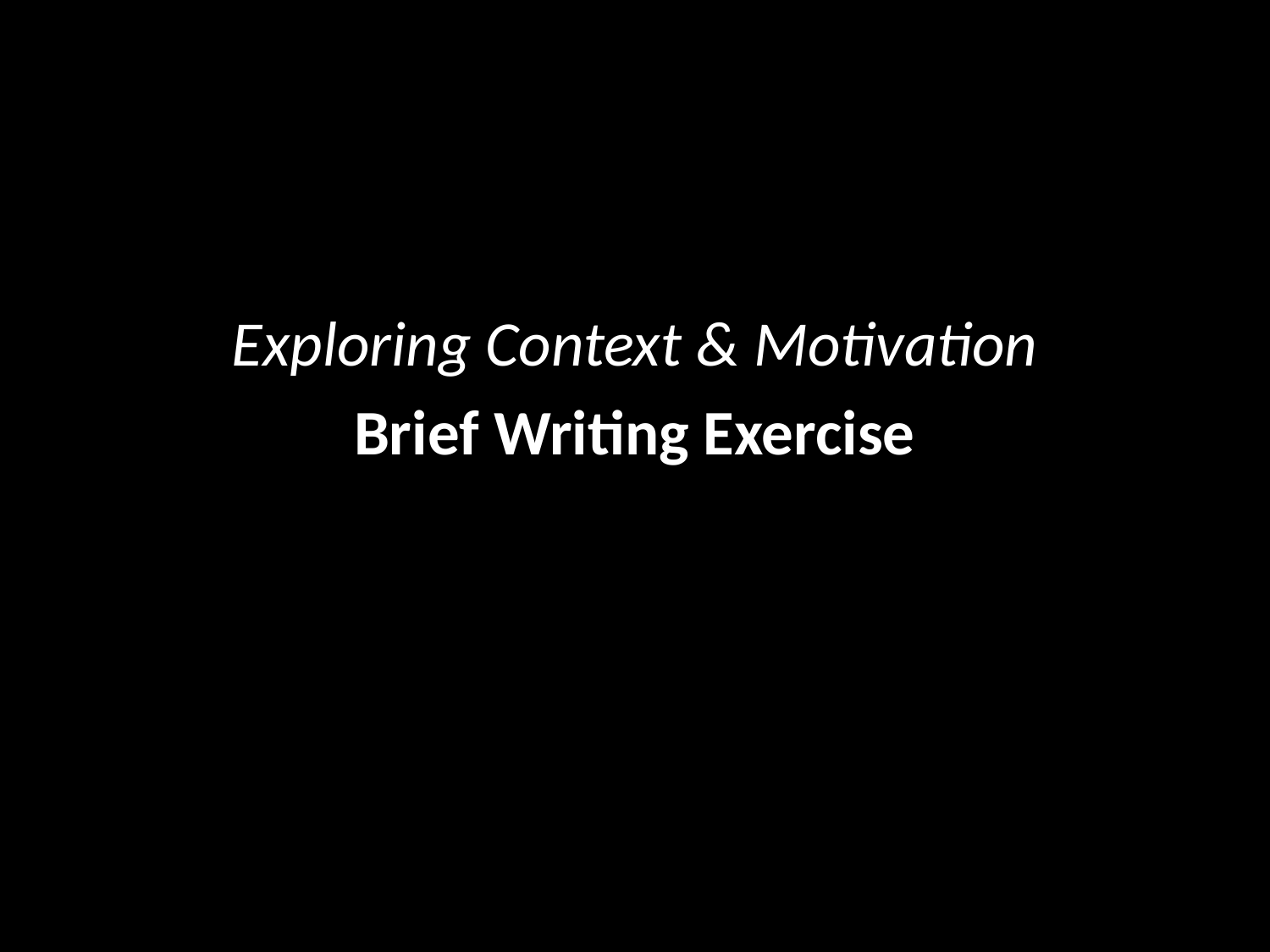

Exploring Context & Motivation
Brief Writing Exercise